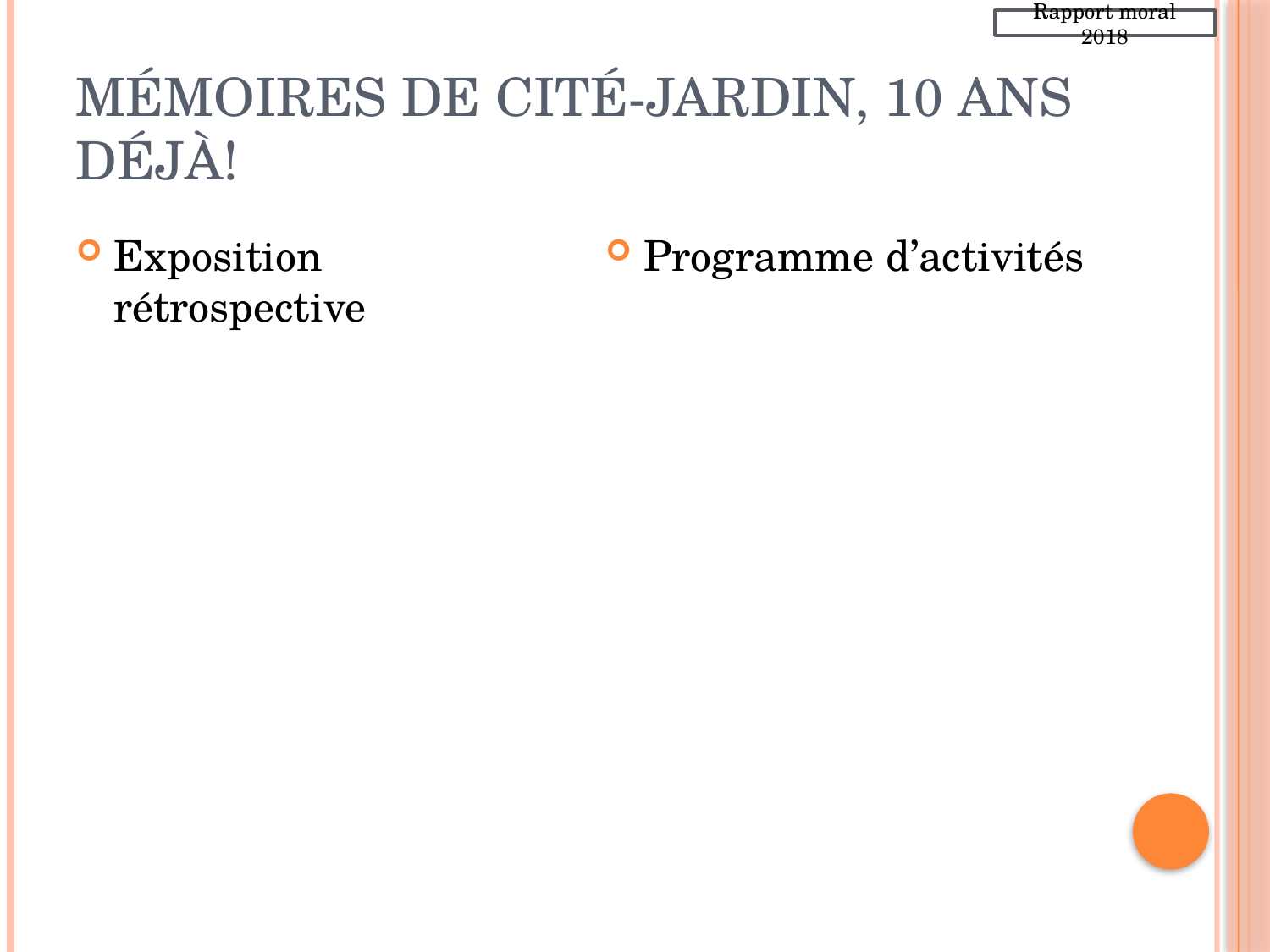

Rapport moral 2018
# Mémoires de cité-jardin, 10 ans déjà!
Exposition rétrospective
Programme d’activités